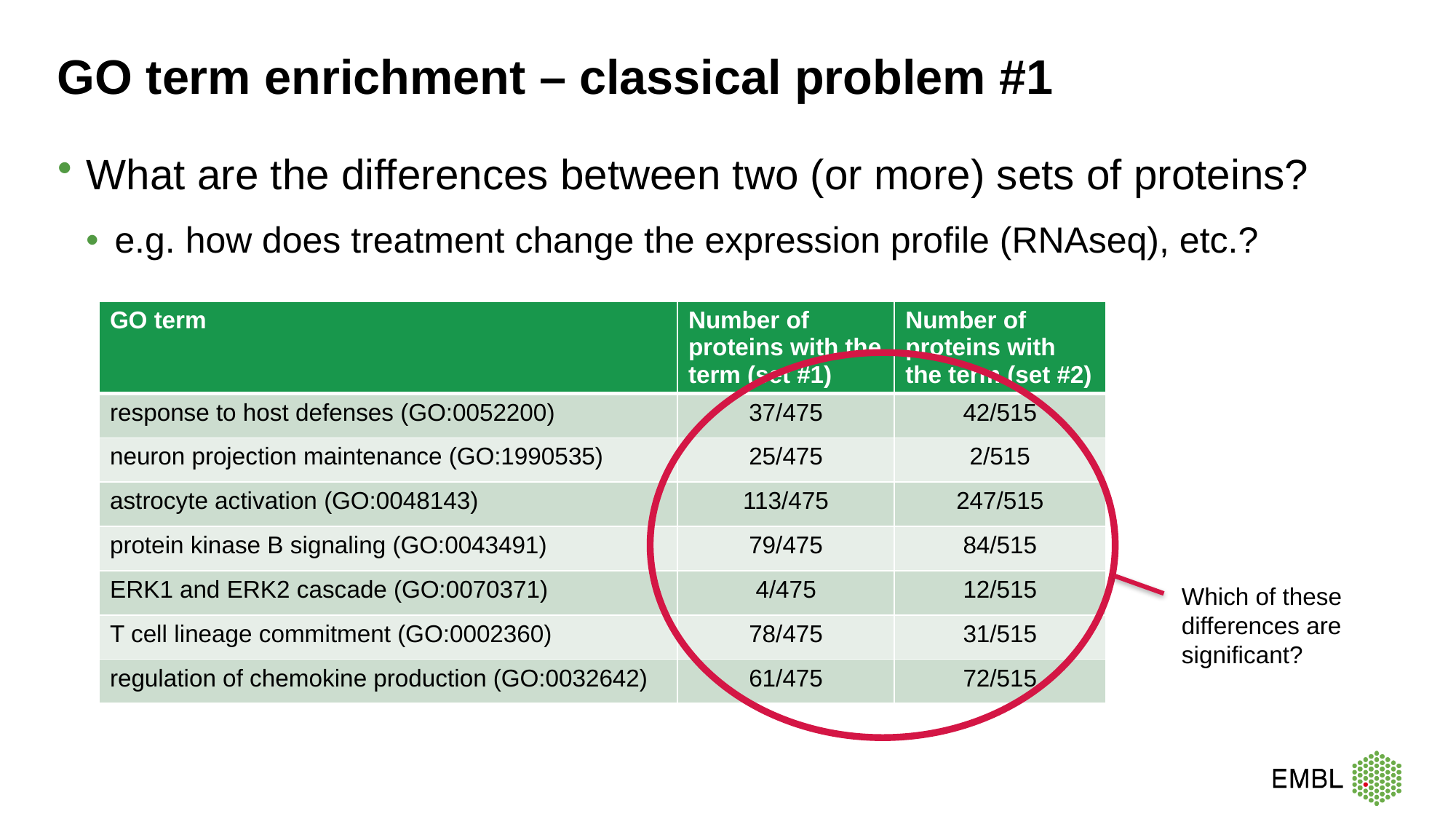

# GO term enrichment – classical problem #1
What are the differences between two (or more) sets of proteins?
e.g. how does treatment change the expression profile (RNAseq), etc.?

| GO term | Number of proteins with the term (set #1) | Number of proteins with the term (set #2) |
| --- | --- | --- |
| response to host defenses (GO:0052200) | 37/475 | 42/515 |
| neuron projection maintenance (GO:1990535) | 25/475 | 2/515 |
| astrocyte activation (GO:0048143) | 113/475 | 247/515 |
| protein kinase B signaling (GO:0043491) | 79/475 | 84/515 |
| ERK1 and ERK2 cascade (GO:0070371) | 4/475 | 12/515 |
| T cell lineage commitment (GO:0002360) | 78/475 | 31/515 |
| regulation of chemokine production (GO:0032642) | 61/475 | 72/515 |

Which of these differences are significant?